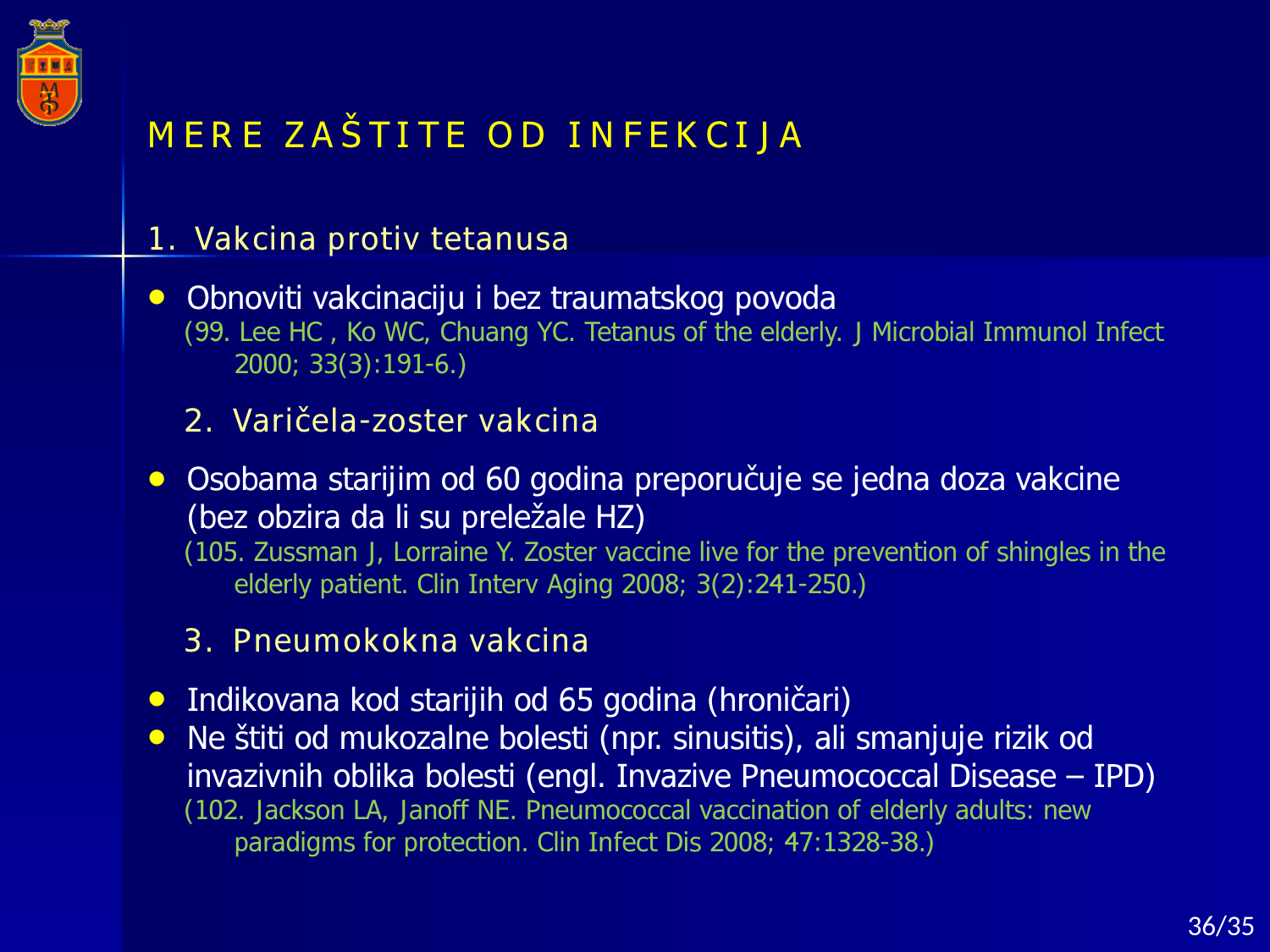

MERE ZAŠTITE OD INFEKCIJA

Vakcina protiv tetanusa
Obnoviti vakcinaciju i bez traumatskog povoda
(99. Lee HC , Ko WC, Chuang YC. Tetanus of the elderly. J Microbial Immunol Infect 2000; 33(3):191-6.)
2.  Varičela-zoster vakcina
Osobama starijim od 60 godina preporučuje se jedna doza vakcine
(bez obzira da li su preležale HZ)
(105. Zussman J, Lorraine Y. Zoster vaccine live for the pre­vention of shingles in the elderly patient. Clin Interv Aging 2008; 3(2):241-250.)
3.  Pneumokokna vakcina
Indikovana kod starijih od 65 godina (hroničari)
Ne štiti od mukozalne bolesti (npr. sinusitis), ali smanjuje rizik od invazivnih oblika bolesti (engl. Invazive Pneumococcal Disease – IPD)
(102. Jackson LA, Janoff NE. Pneumococcal vaccination of elderly adults: new paradigms for protection. Clin In­fect Dis 2008; 47:1328-38.)
36/35